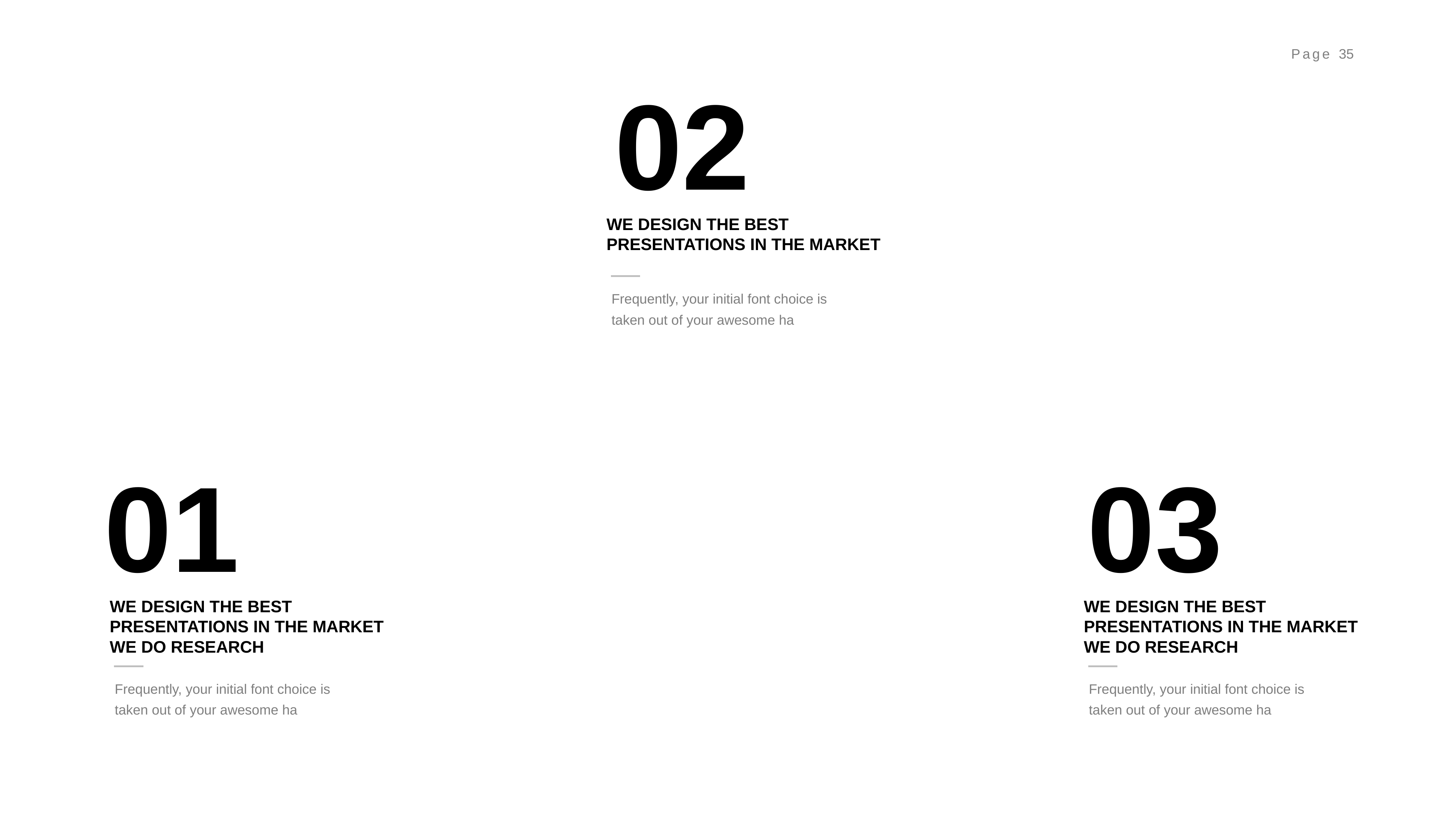

02
WE DESIGN THE BEST
PRESENTATIONS IN THE MARKET
Frequently, your initial font choice is taken out of your awesome ha

01
03
WE DESIGN THE BEST
PRESENTATIONS IN THE MARKET
WE DO RESEARCH
WE DESIGN THE BEST
PRESENTATIONS IN THE MARKET
WE DO RESEARCH
Frequently, your initial font choice is taken out of your awesome ha
Frequently, your initial font choice is taken out of your awesome ha